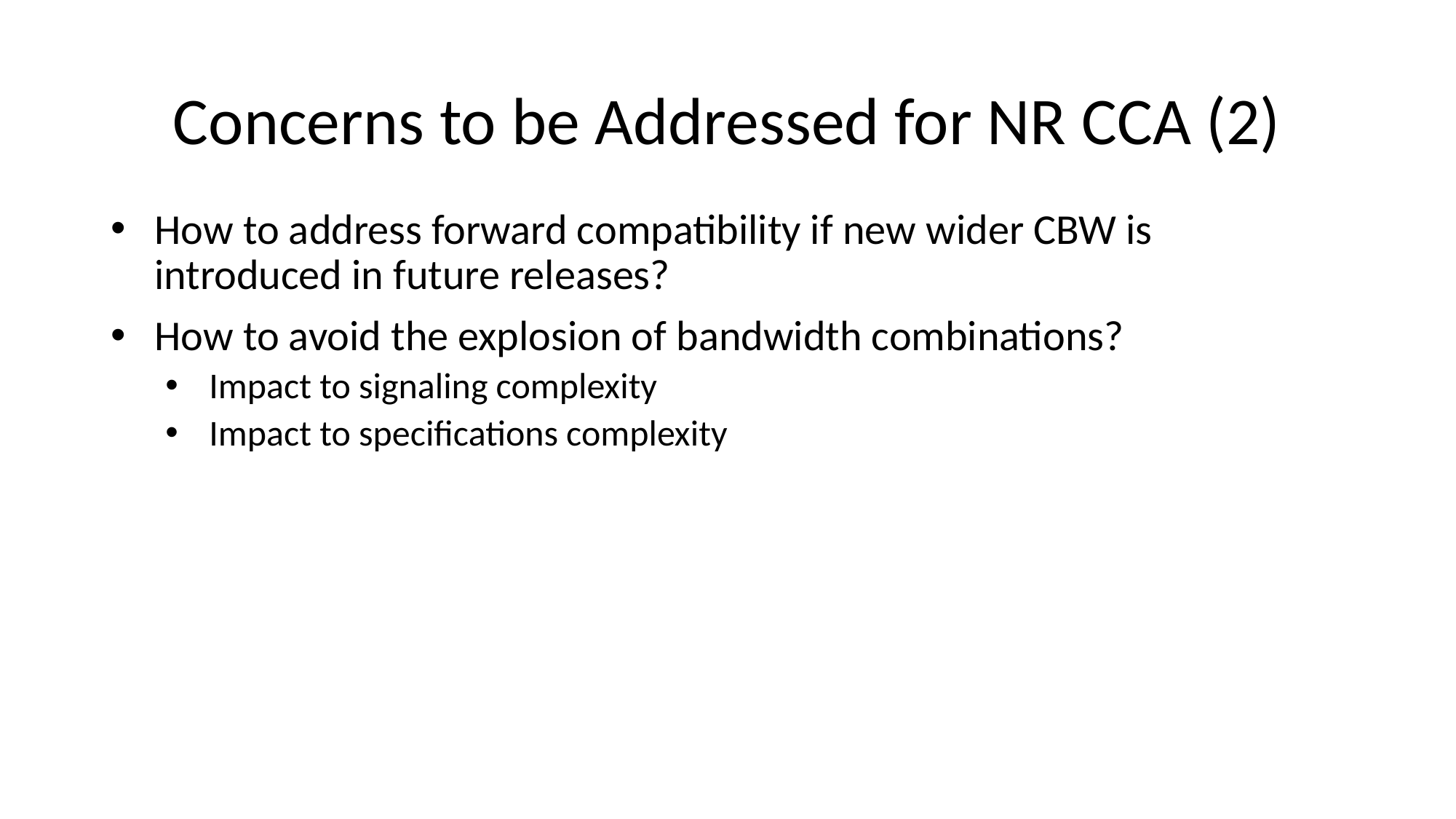

# Concerns to be Addressed for NR CCA (2)
How to address forward compatibility if new wider CBW is introduced in future releases?
How to avoid the explosion of bandwidth combinations?
Impact to signaling complexity
Impact to specifications complexity